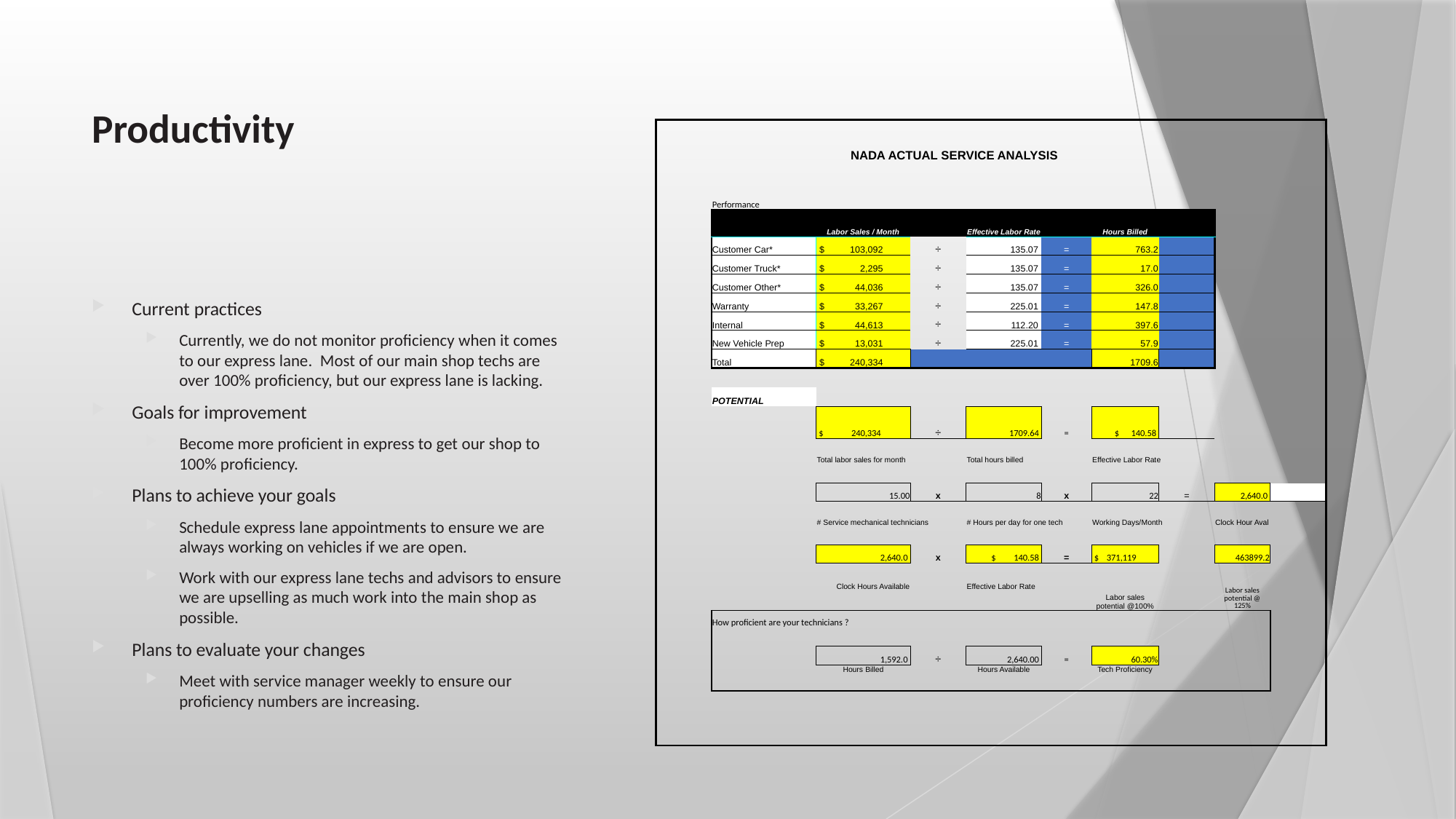

# Productivity
|  |  |  |  |  |  |  |  |  |  |
| --- | --- | --- | --- | --- | --- | --- | --- | --- | --- |
|  | NADA ACTUAL SERVICE ANALYSIS |  |  |  |  |  |  |  |  |
|  | Performance |  |  |  |  |  |  |  |  |
|  |  | Labor Sales / Month |  | Effective Labor Rate |  | Hours Billed |  |  |  |
|  | Customer Car\* | $ 103,092 | ÷ | 135.07 | = | 763.2 |  |  |  |
|  | Customer Truck\* | $ 2,295 | ÷ | 135.07 | = | 17.0 |  |  |  |
|  | Customer Other\* | $ 44,036 | ÷ | 135.07 | = | 326.0 |  |  |  |
|  | Warranty | $ 33,267 | ÷ | 225.01 | = | 147.8 |  |  |  |
|  | Internal | $ 44,613 | ÷ | 112.20 | = | 397.6 |  |  |  |
|  | New Vehicle Prep | $ 13,031 | ÷ | 225.01 | = | 57.9 |  |  |  |
|  | Total | $ 240,334 |  |  |  | 1709.6 |  |  |  |
|  |  |  |  |  |  |  |  |  |  |
|  | POTENTIAL |  |  |  |  |  |  |  |  |
|  |  | $ 240,334 | ÷ | 1709.64 | = | $ 140.58 |  |  |  |
|  |  | Total labor sales for month |  | Total hours billed |  | Effective Labor Rate |  |  |  |
|  |  |  |  |  |  |  |  |  |  |
|  |  | 15.00 | x | 8 | x | 22 | = | 2,640.0 |  |
|  |  | # Service mechanical technicians |  | # Hours per day for one tech |  | Working Days/Month |  | Clock Hour Aval |  |
|  |  |  |  |  |  |  |  |  |  |
|  |  | 2,640.0 | x | $ 140.58 | = | $ 371,119 |  | 463899.2 |  |
|  |  | Clock Hours Available |  | Effective Labor Rate |  | Labor sales potential @100% |  | Labor sales potential @ 125% |  |
|  |  |  |  |  |  |  |  |  |  |
|  | How proficient are your technicians ? |  |  |  |  |  |  |  |  |
|  |  |  |  |  |  |  |  |  |  |
|  |  | 1,592.0 | ÷ | 2,640.00 | = | 60.30% |  |  |  |
|  |  | Hours Billed |  | Hours Available |  | Tech Proficiency |  |  |  |
|  |  |  |  |  |  |  |  |  |  |
|  |  |  |  |  |  |  |  |  |  |
|  |  |  |  |  |  |  |  |  |  |

Current practices
Currently, we do not monitor proficiency when it comes to our express lane.  Most of our main shop techs are over 100% proficiency, but our express lane is lacking.
Goals for improvement
Become more proficient in express to get our shop to 100% proficiency.
Plans to achieve your goals
Schedule express lane appointments to ensure we are always working on vehicles if we are open.
Work with our express lane techs and advisors to ensure we are upselling as much work into the main shop as possible.
Plans to evaluate your changes
Meet with service manager weekly to ensure our proficiency numbers are increasing.